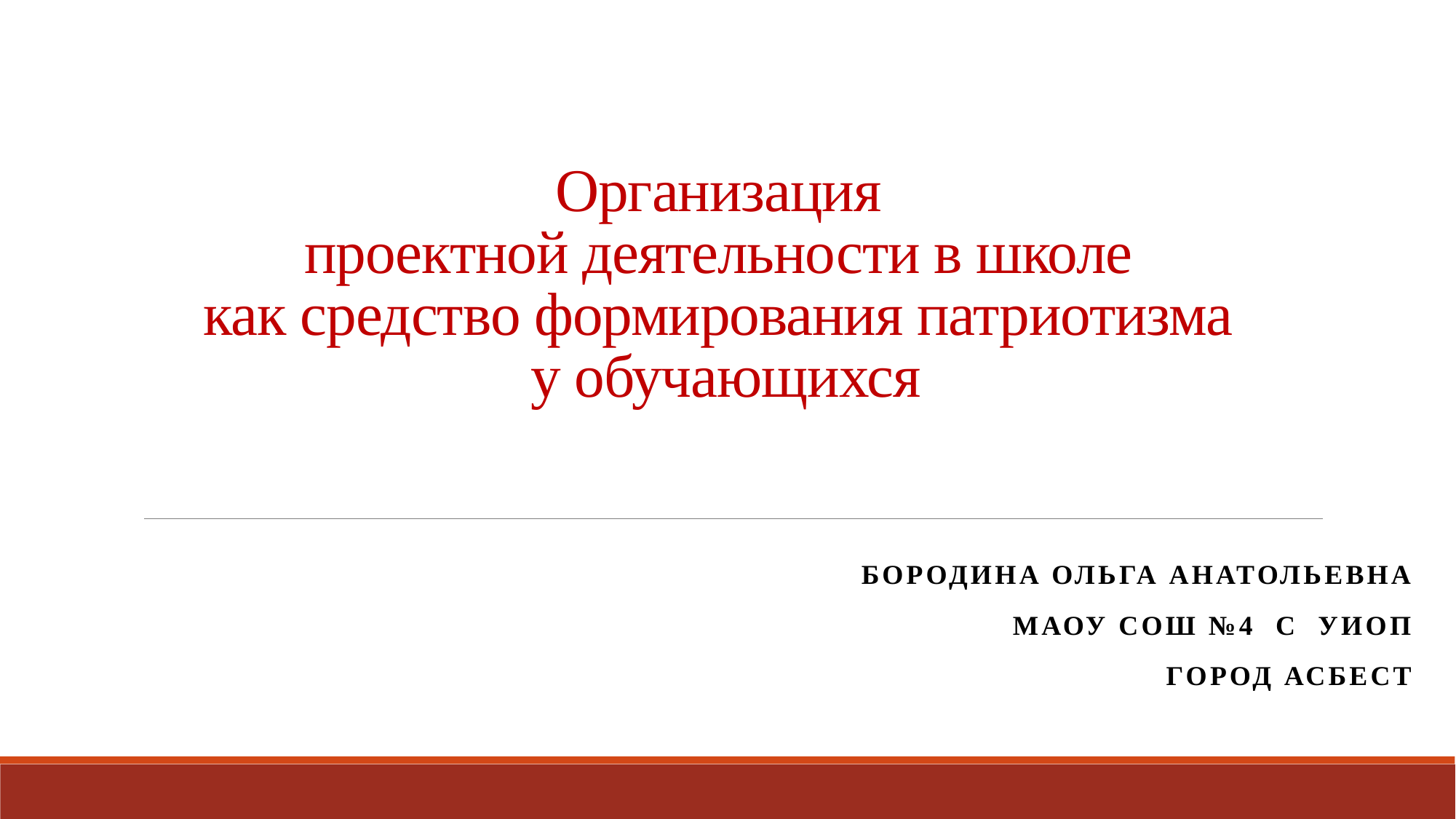

# Организация проектной деятельности в школе как средство формирования патриотизма у обучающихся
Бородина Ольга Анатольевна
МАОУ СОШ №4  с  УИОП
Город Асбест